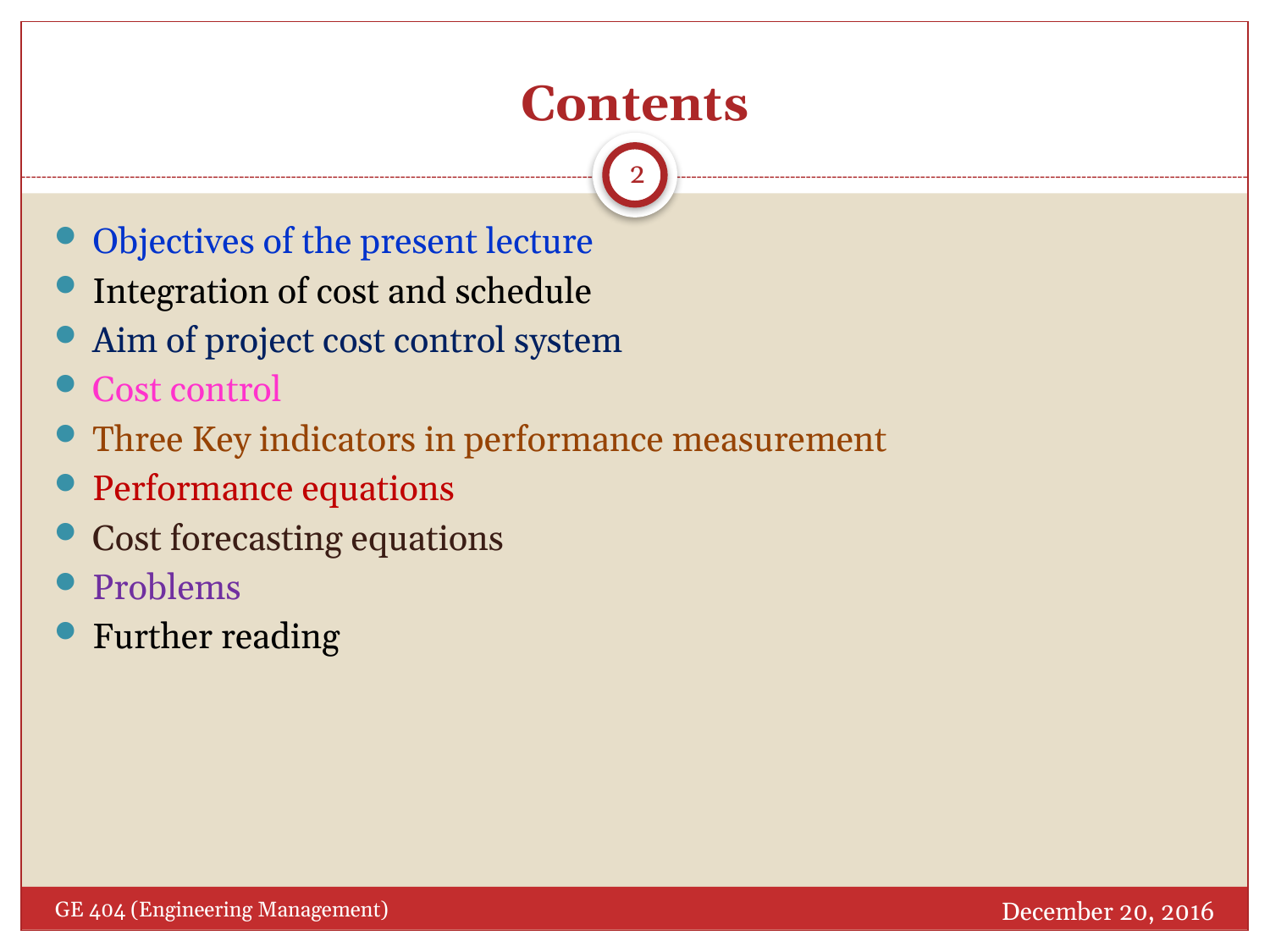

# Contents
2
Objectives of the present lecture
Integration of cost and schedule
Aim of project cost control system
Cost control
Three Key indicators in performance measurement
Performance equations
Cost forecasting equations
Problems
Further reading

December 20, 2016
GE 404 (Engineering Management)